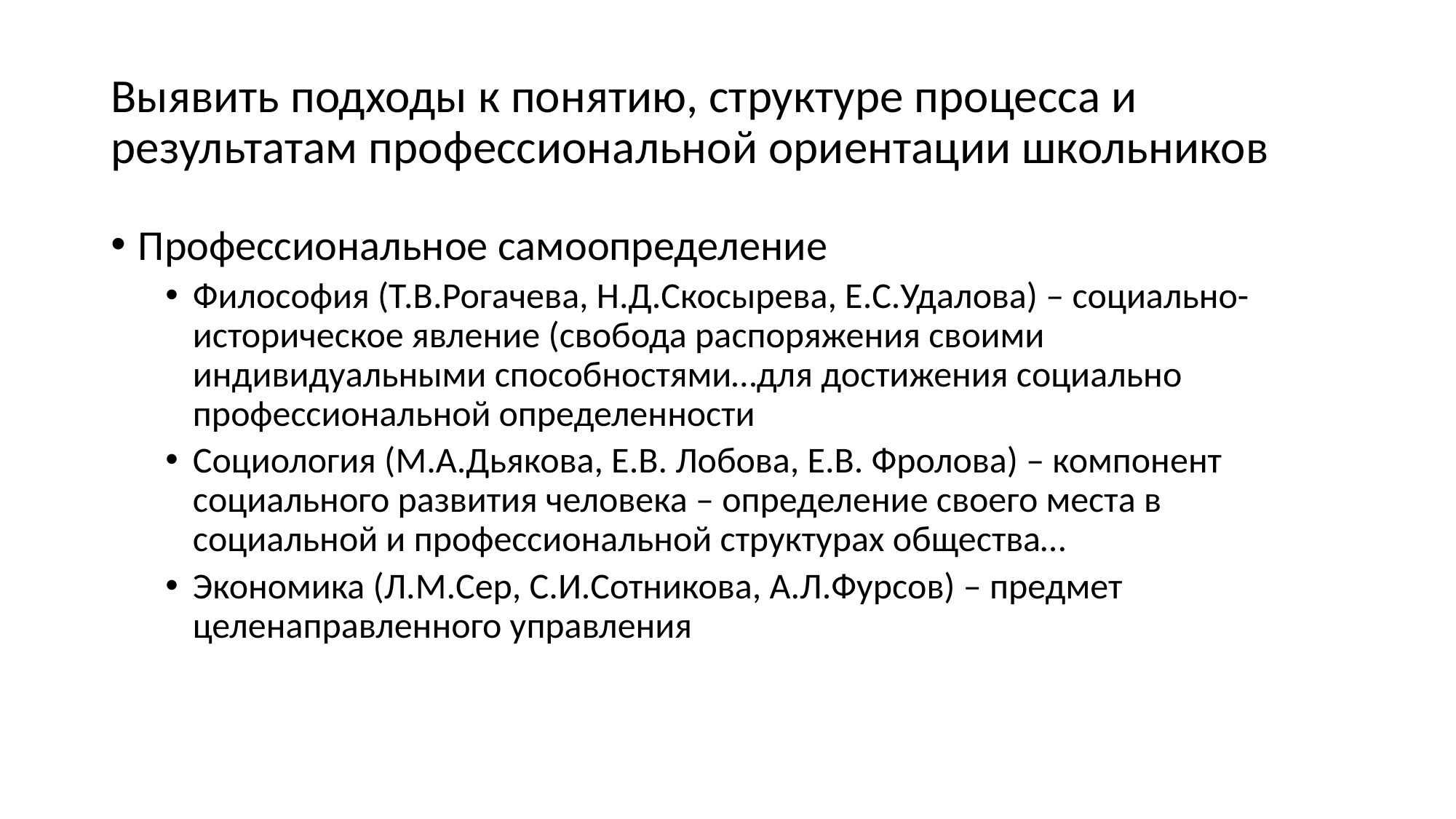

# Выявить подходы к понятию, структуре процесса и результатам профессиональной ориентации школьников
Профессиональное самоопределение
Философия (Т.В.Рогачева, Н.Д.Скосырева, Е.С.Удалова) – социально-историческое явление (свобода распоряжения своими индивидуальными способностями…для достижения социально профессиональной определенности
Социология (М.А.Дьякова, Е.В. Лобова, Е.В. Фролова) – компонент социального развития человека – определение своего места в социальной и профессиональной структурах общества…
Экономика (Л.М.Сер, С.И.Сотникова, А.Л.Фурсов) – предмет целенаправленного управления